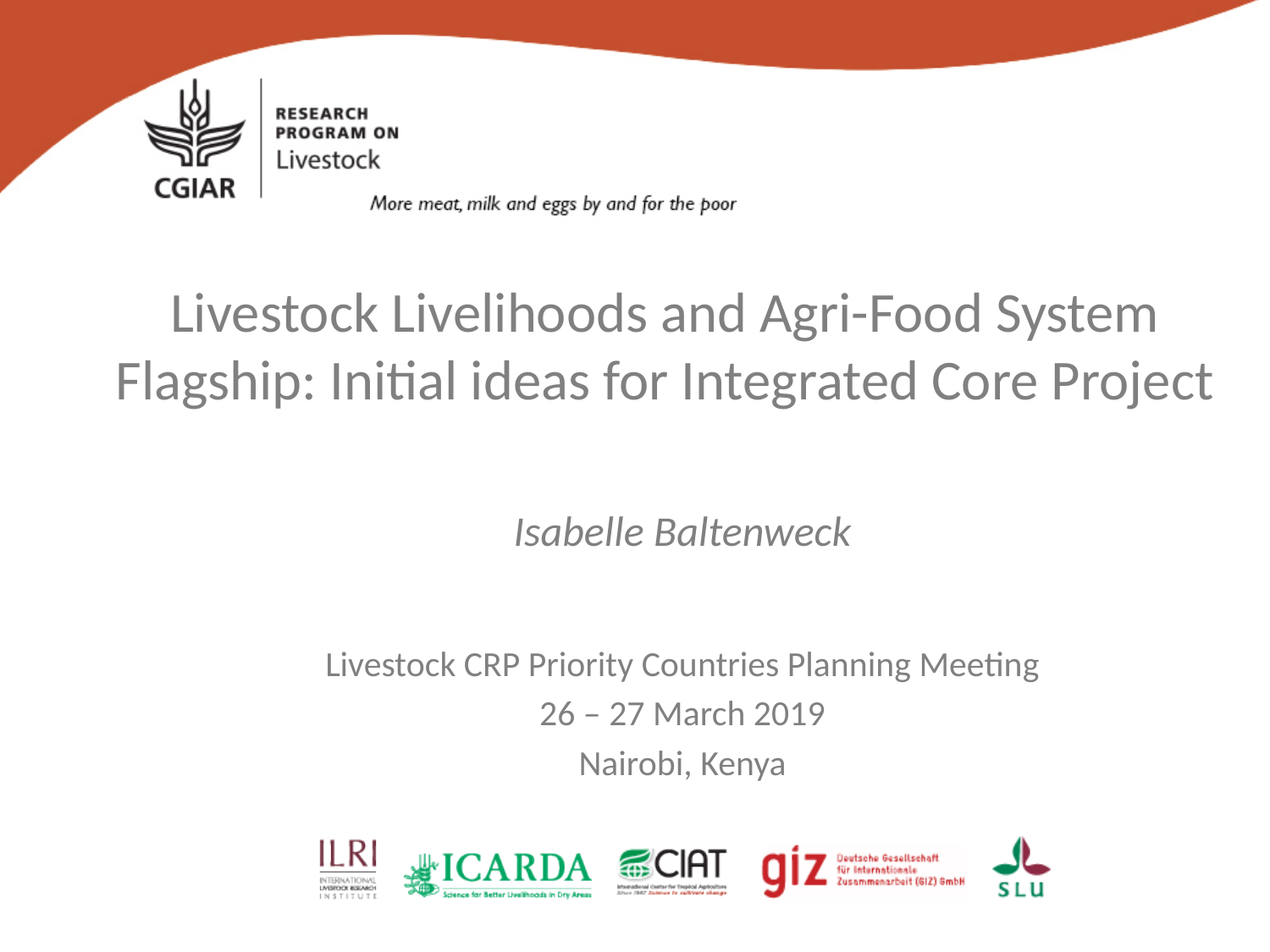

Livestock Livelihoods and Agri-Food System Flagship: Initial ideas for Integrated Core Project

Isabelle Baltenweck
Livestock CRP Priority Countries Planning Meeting
26 – 27 March 2019
Nairobi, Kenya